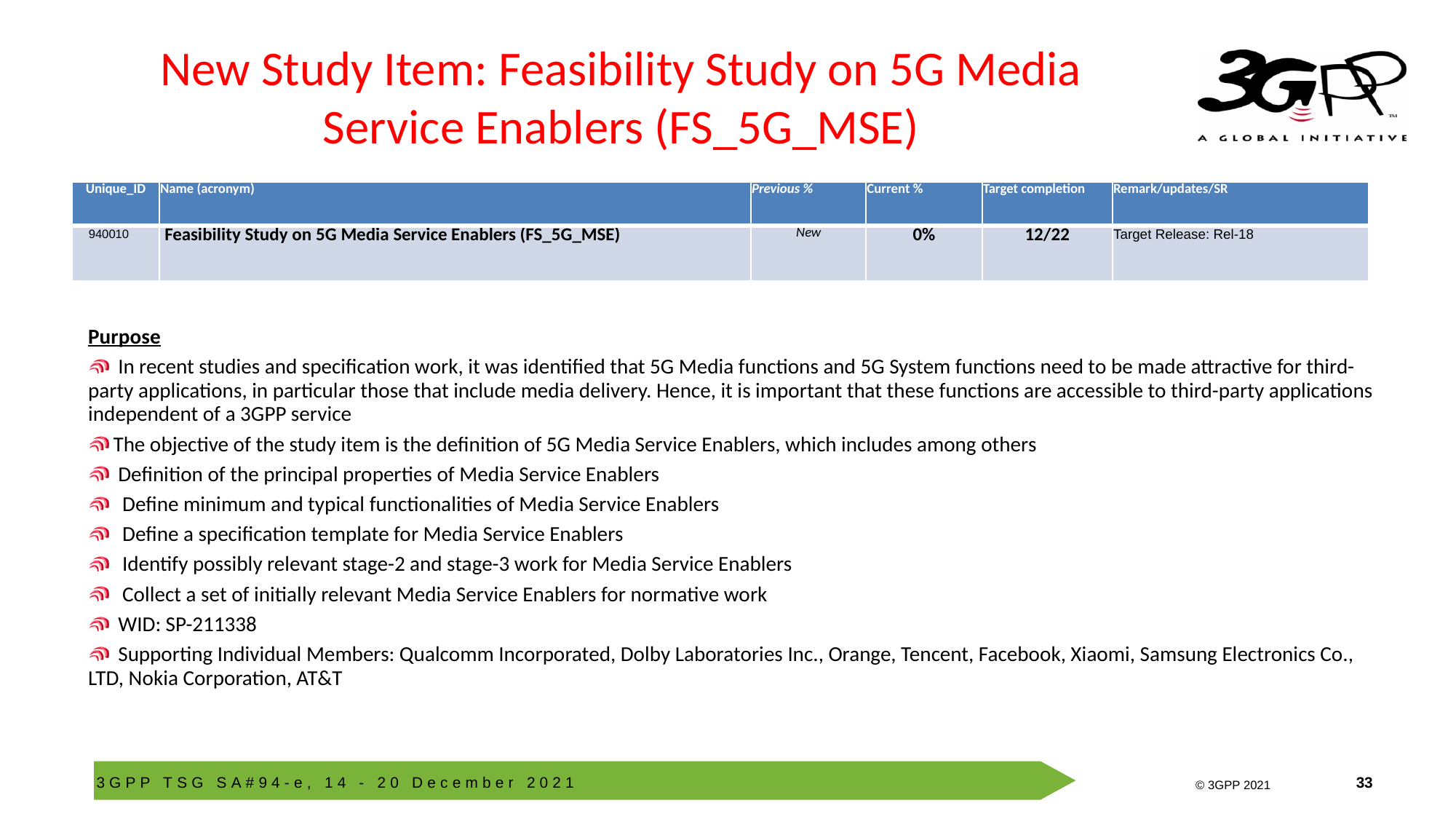

# New Study Item: Feasibility Study on 5G Media Service Enablers (FS_5G_MSE)
| Unique\_ID | Name (acronym) | Previous % | Current % | Target completion | Remark/updates/SR |
| --- | --- | --- | --- | --- | --- |
| 940010 | Feasibility Study on 5G Media Service Enablers (FS\_5G\_MSE) | New | 0% | 12/22 | Target Release: Rel-18 |
Purpose
  In recent studies and specification work, it was identified that 5G Media functions and 5G System functions need to be made attractive for third-party applications, in particular those that include media delivery. Hence, it is important that these functions are accessible to third-party applications independent of a 3GPP service
 The objective of the study item is the definition of 5G Media Service Enablers, which includes among others
  Definition of the principal properties of Media Service Enablers
	Define minimum and typical functionalities of Media Service Enablers
	Define a specification template for Media Service Enablers
	Identify possibly relevant stage-2 and stage-3 work for Media Service Enablers
	Collect a set of initially relevant Media Service Enablers for normative work
  WID: SP-211338
  Supporting Individual Members: Qualcomm Incorporated, Dolby Laboratories Inc., Orange, Tencent, Facebook, Xiaomi, Samsung Electronics Co., LTD, Nokia Corporation, AT&T